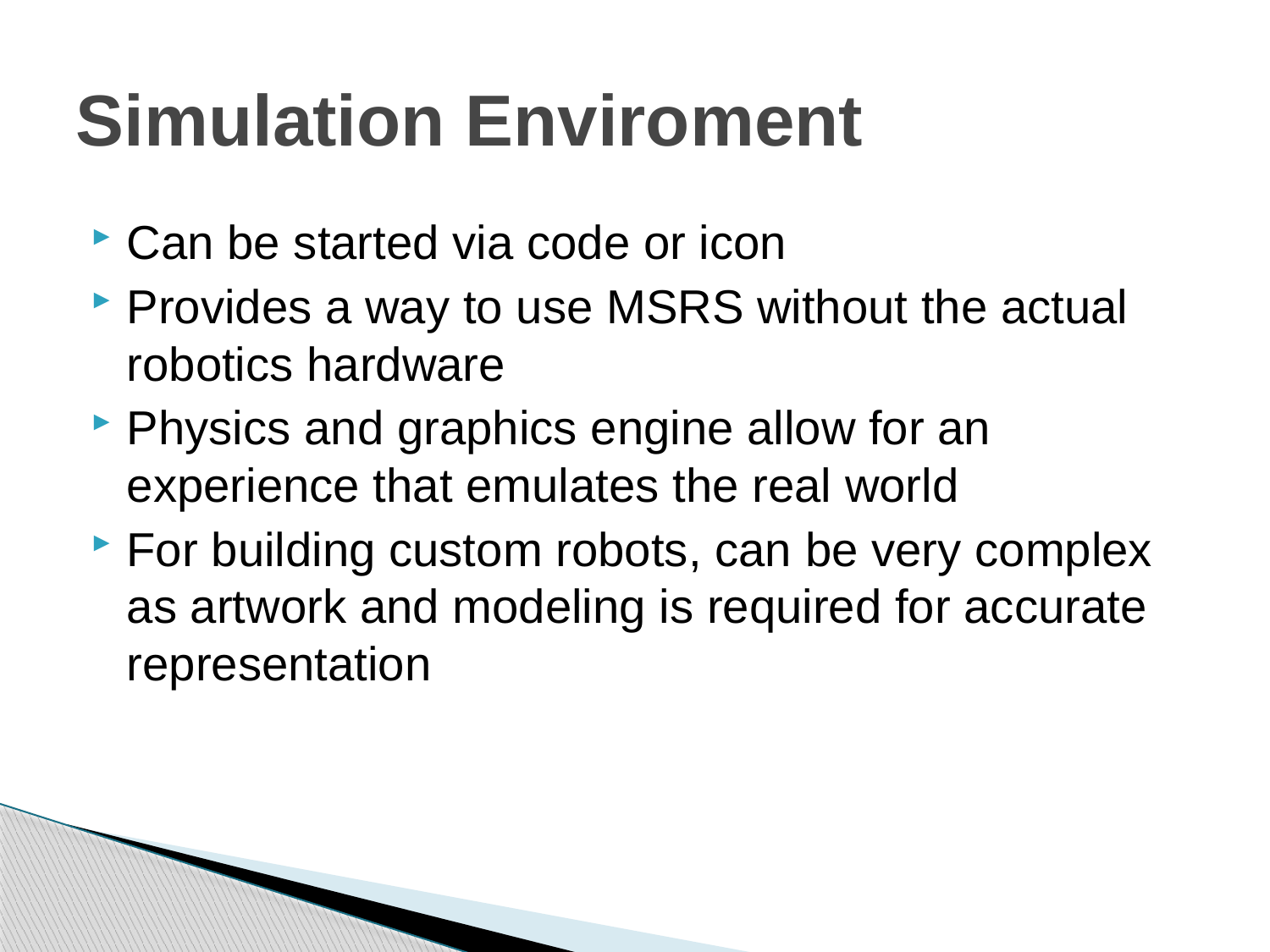

# Simulation Enviroment
Can be started via code or icon
Provides a way to use MSRS without the actual robotics hardware
Physics and graphics engine allow for an experience that emulates the real world
For building custom robots, can be very complex as artwork and modeling is required for accurate representation